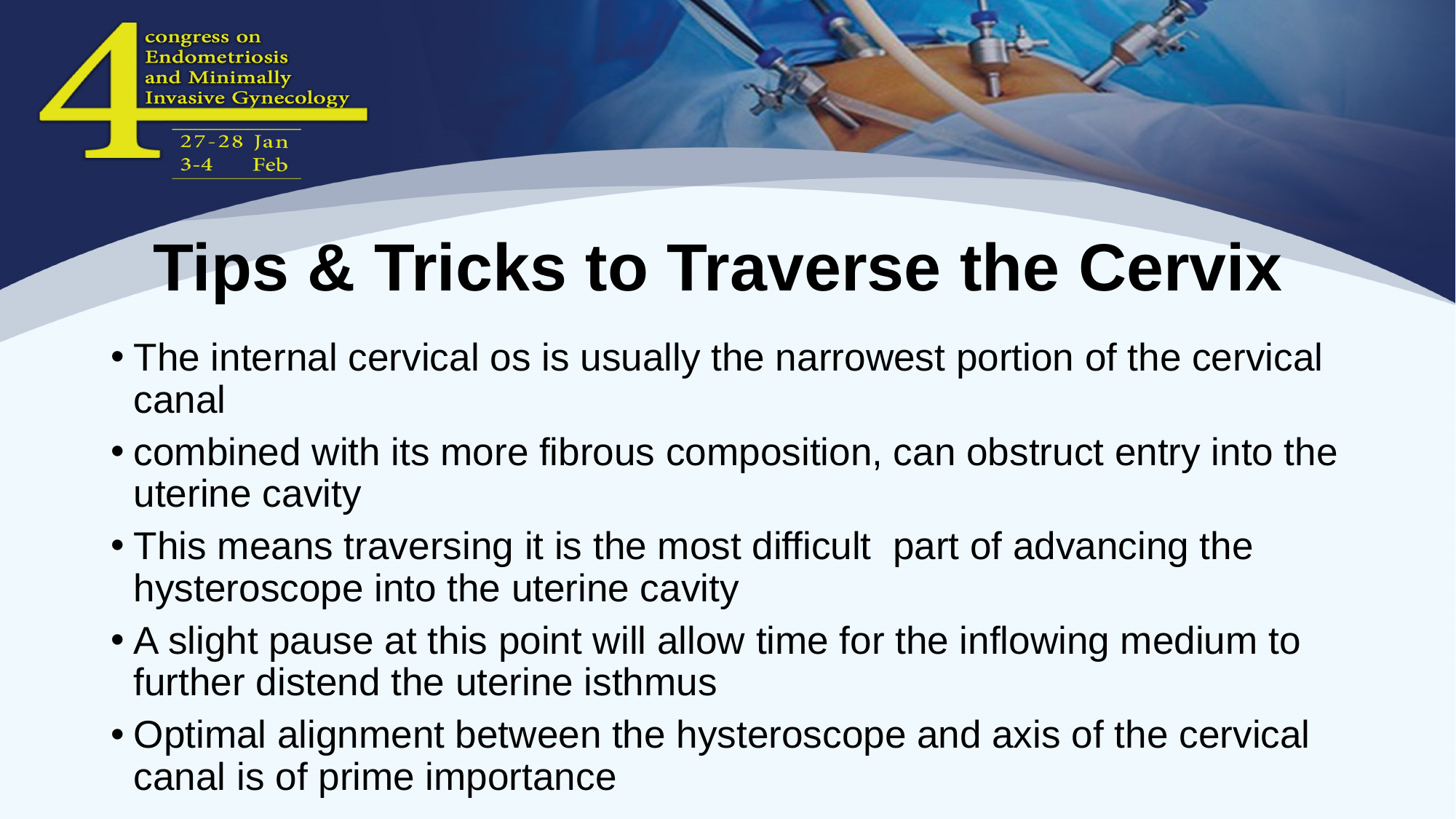

# Tips & Tricks to Traverse the Cervix
The internal cervical os is usually the narrowest portion of the cervical canal
combined with its more fibrous composition, can obstruct entry into the uterine cavity
This means traversing it is the most difficult  part of advancing the hysteroscope into the uterine cavity
A slight pause at this point will allow time for the inflowing medium to further distend the uterine isthmus
Optimal alignment between the hysteroscope and axis of the cervical canal is of prime importance